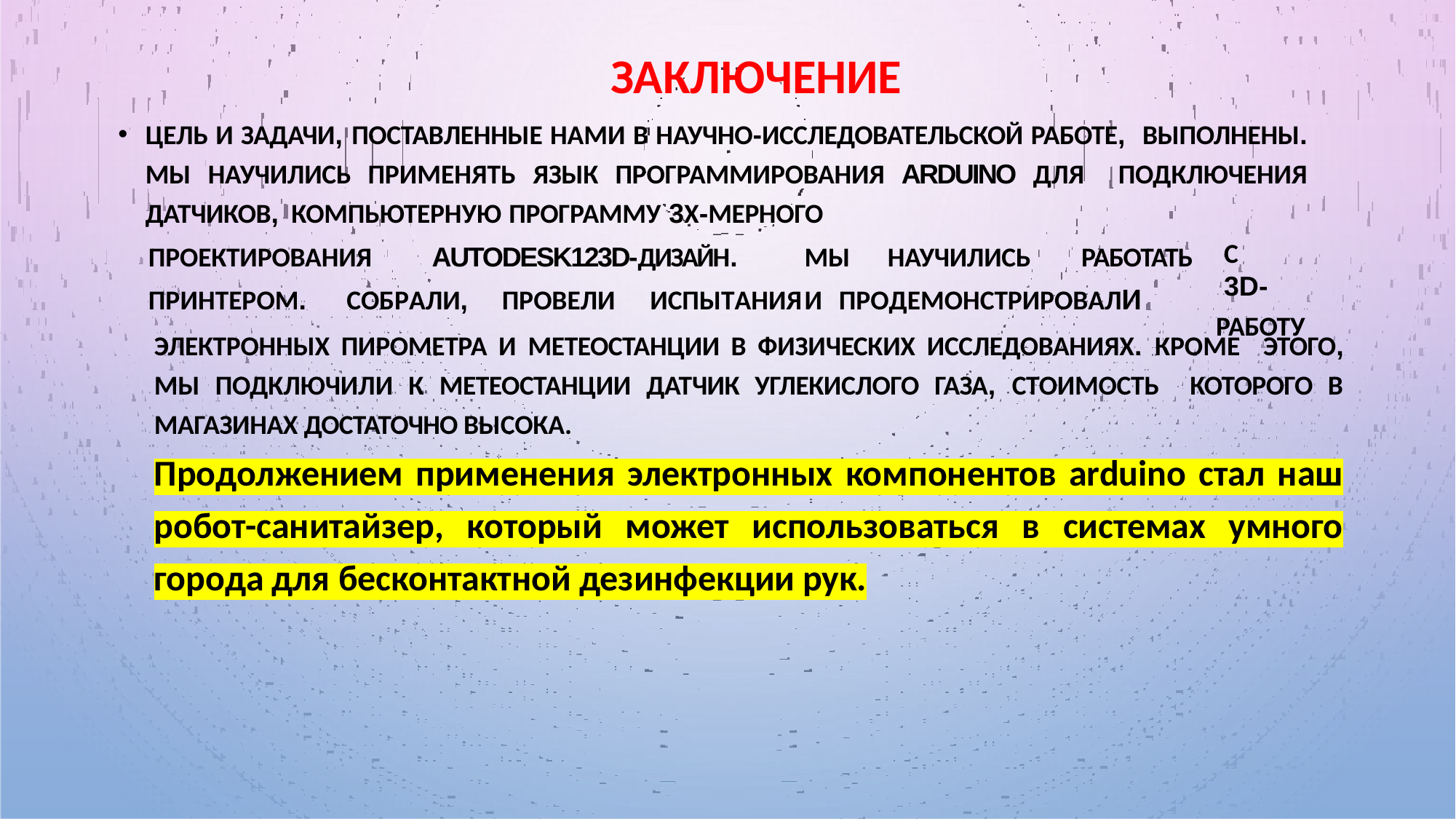

# ЗАКЛЮЧЕНИЕ
ЦЕЛЬ И ЗАДАЧИ, ПОСТАВЛЕННЫЕ НАМИ В НАУЧНО-ИССЛЕДОВАТЕЛЬСКОЙ РАБОТЕ,  ВЫПОЛНЕНЫ. МЫ НАУЧИЛИСЬ ПРИМЕНЯТЬ ЯЗЫК ПРОГРАММИРОВАНИЯ ARDUINO ДЛЯ  ПОДКЛЮЧЕНИЯ ДАТЧИКОВ, КОМПЬЮТЕРНУЮ ПРОГРАММУ 3Х-МЕРНОГО
С	3D-
РАБОТУ
ПРОЕКТИРОВАНИЯ	AUTODESK123D-ДИЗАЙН.	МЫ		НАУЧИЛИСЬ	РАБОТАТЬ  ПРИНТЕРОМ.	СОБРАЛИ,	ПРОВЕЛИ	ИСПЫТАНИЯ	И	ПРОДЕМОНСТРИРОВАЛИ
ЭЛЕКТРОННЫХ ПИРОМЕТРА И МЕТЕОСТАНЦИИ В ФИЗИЧЕСКИХ ИССЛЕДОВАНИЯХ. КРОМЕ  ЭТОГО, МЫ ПОДКЛЮЧИЛИ К МЕТЕОСТАНЦИИ ДАТЧИК УГЛЕКИСЛОГО ГАЗА, СТОИМОСТЬ  КОТОРОГО В МАГАЗИНАХ ДОСТАТОЧНО ВЫСОКА.
Продолжением применения электронных компонентов arduino стал наш робот-санитайзер, который может использоваться в системах умного города для бесконтактной дезинфекции рук.